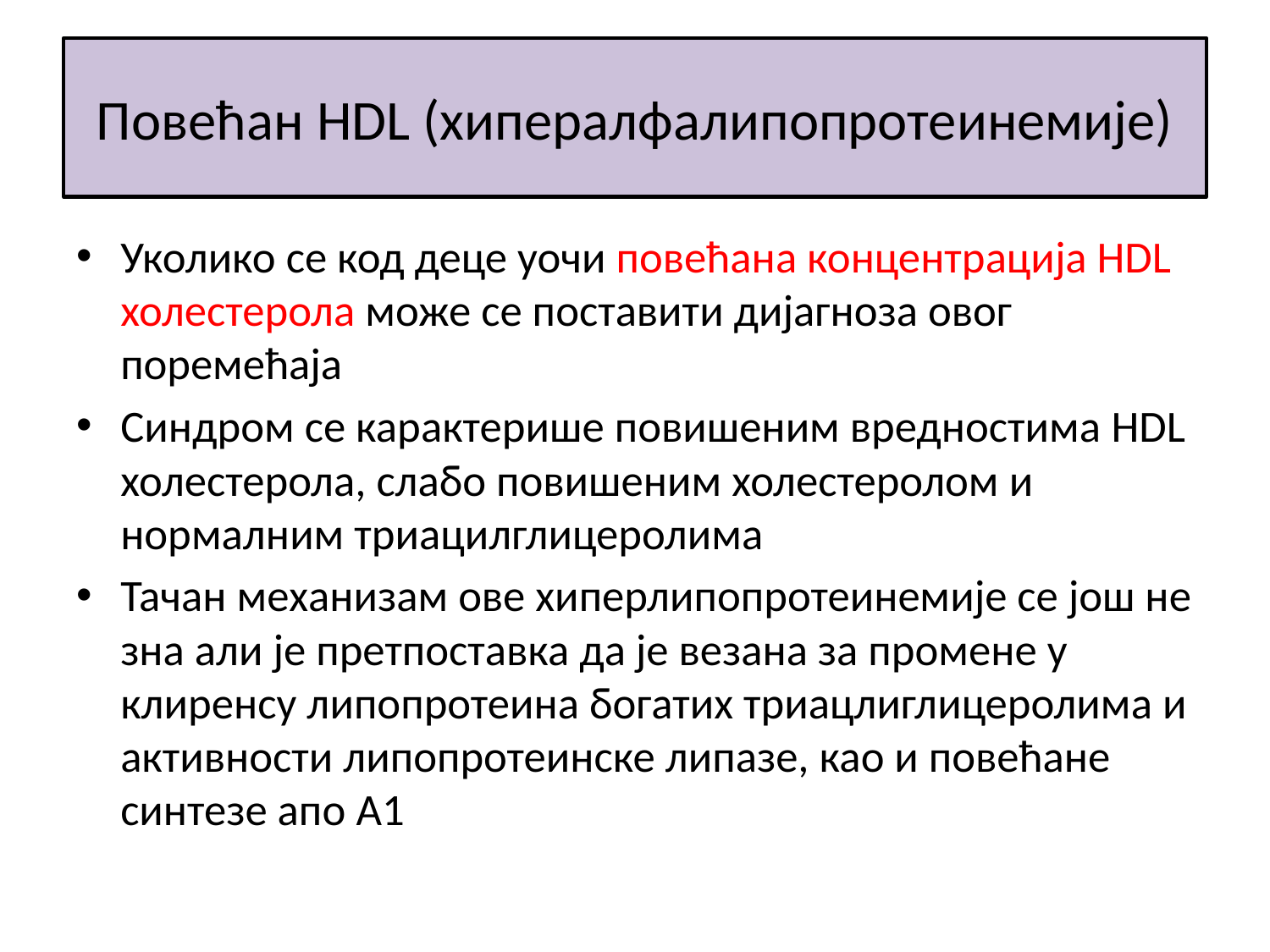

# Повећан HDL (хипералфалипопротеинемије)
Уколико се код деце уочи повећана концентрација HDL холестерола може се поставити дијагноза овог поремећаја
Синдром се карактерише повишеним вредностима HDL холестерола, слабо повишеним холестеролом и нормалним триацилглицеролима
Тачан механизам ове хиперлипопротеинемије се још не зна али је претпоставка да је везана за промене у клиренсу липопротеина богатих триацлиглицеролима и активности липопротеинске липазе, као и повећане синтезе апо A1